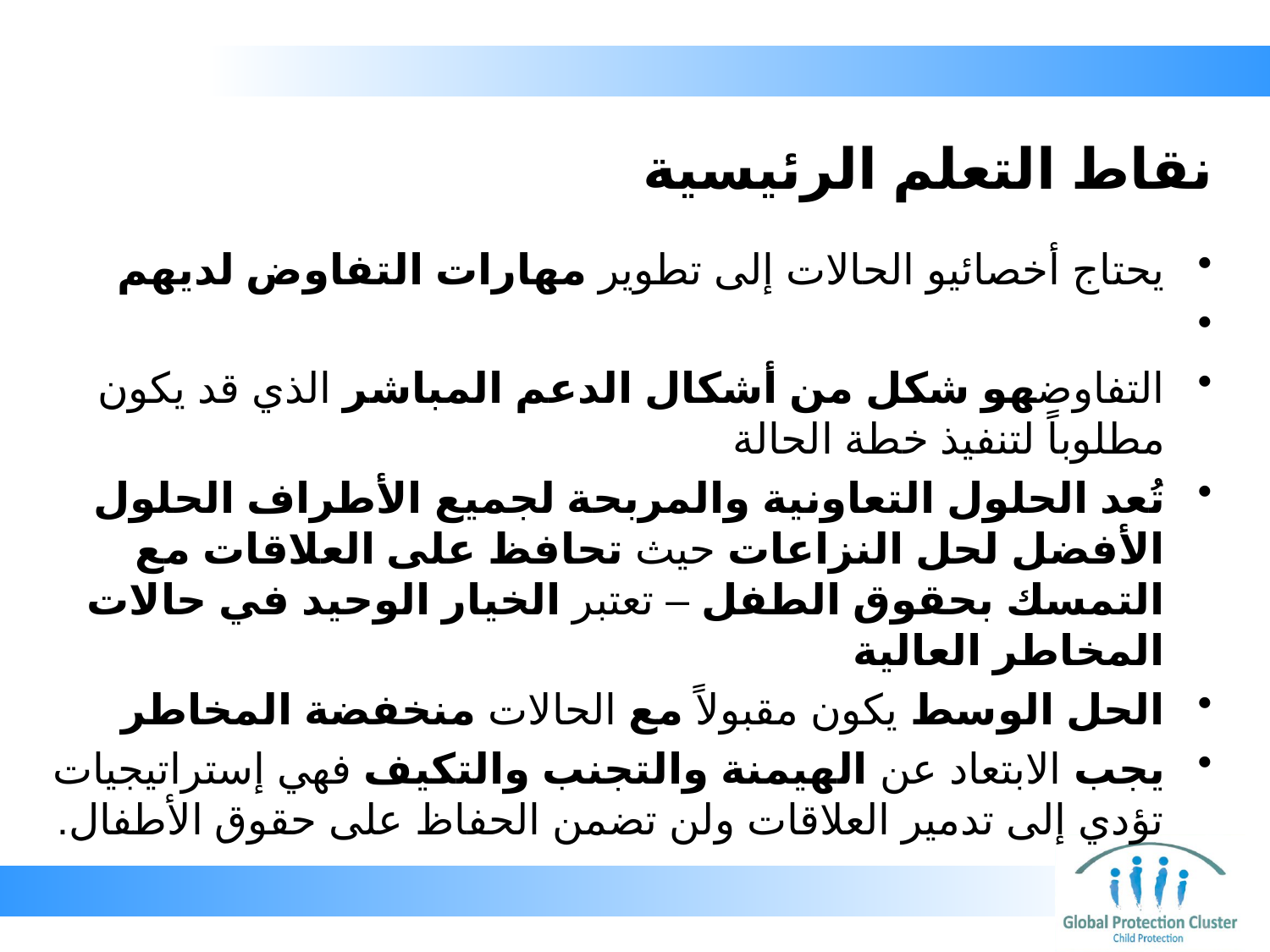

# نقاط التعلم الرئيسية
يحتاج أخصائيو الحالات إلى تطوير مهارات التفاوض لديهم

التفاوضهو شكل من أشكال الدعم المباشر الذي قد يكون مطلوباً لتنفيذ خطة الحالة
تُعد الحلول التعاونية والمربحة لجميع الأطراف الحلول الأفضل لحل النزاعات حيث تحافظ على العلاقات مع التمسك بحقوق الطفل – تعتبر الخيار الوحيد في حالات المخاطر العالية
الحل الوسط يكون مقبولاً مع الحالات منخفضة المخاطر
يجب الابتعاد عن الهيمنة والتجنب والتكيف فهي إستراتيجيات تؤدي إلى تدمير العلاقات ولن تضمن الحفاظ على حقوق الأطفال.